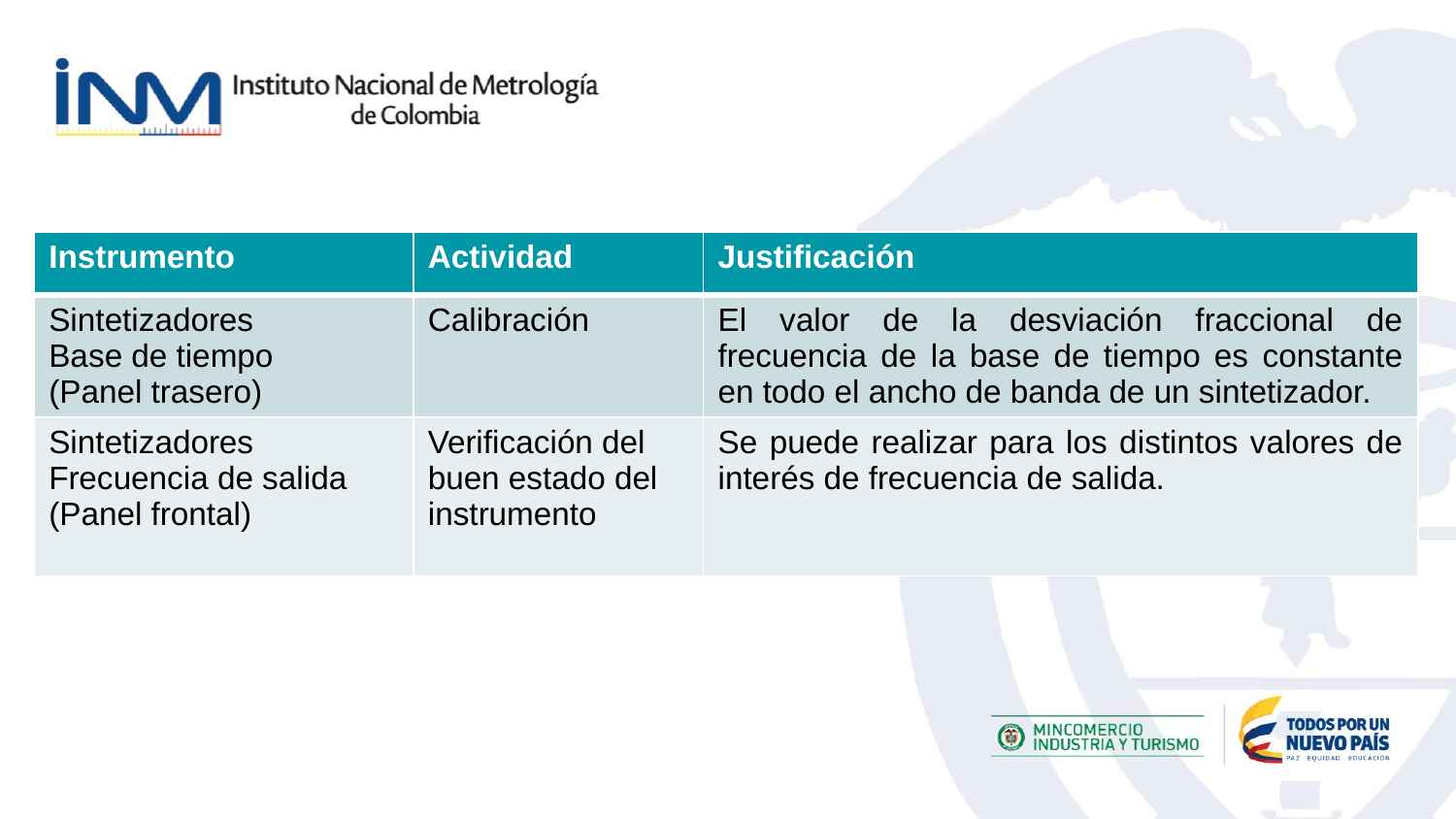

| Instrumento | Actividad | Justificación |
| --- | --- | --- |
| Sintetizadores Base de tiempo (Panel trasero) | Calibración | El valor de la desviación fraccional de frecuencia de la base de tiempo es constante en todo el ancho de banda de un sintetizador. |
| Sintetizadores Frecuencia de salida (Panel frontal) | Verificación del buen estado del instrumento | Se puede realizar para los distintos valores de interés de frecuencia de salida. |